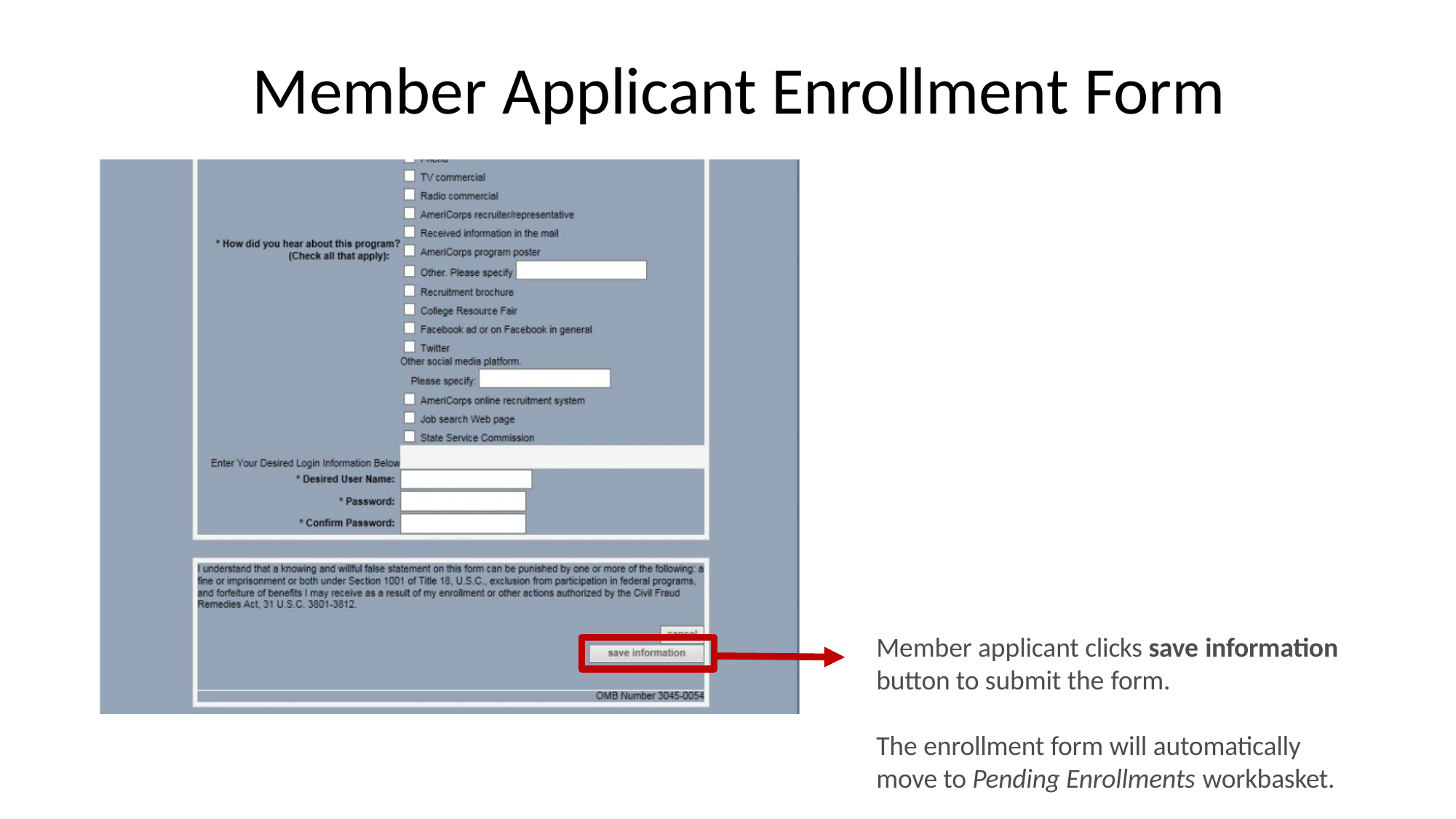

# Member Applicant Enrollment Form

Member applicant clicks save information
button to submit the form.

The enrollment form will automatically  move to Pending Enrollments workbasket.
13